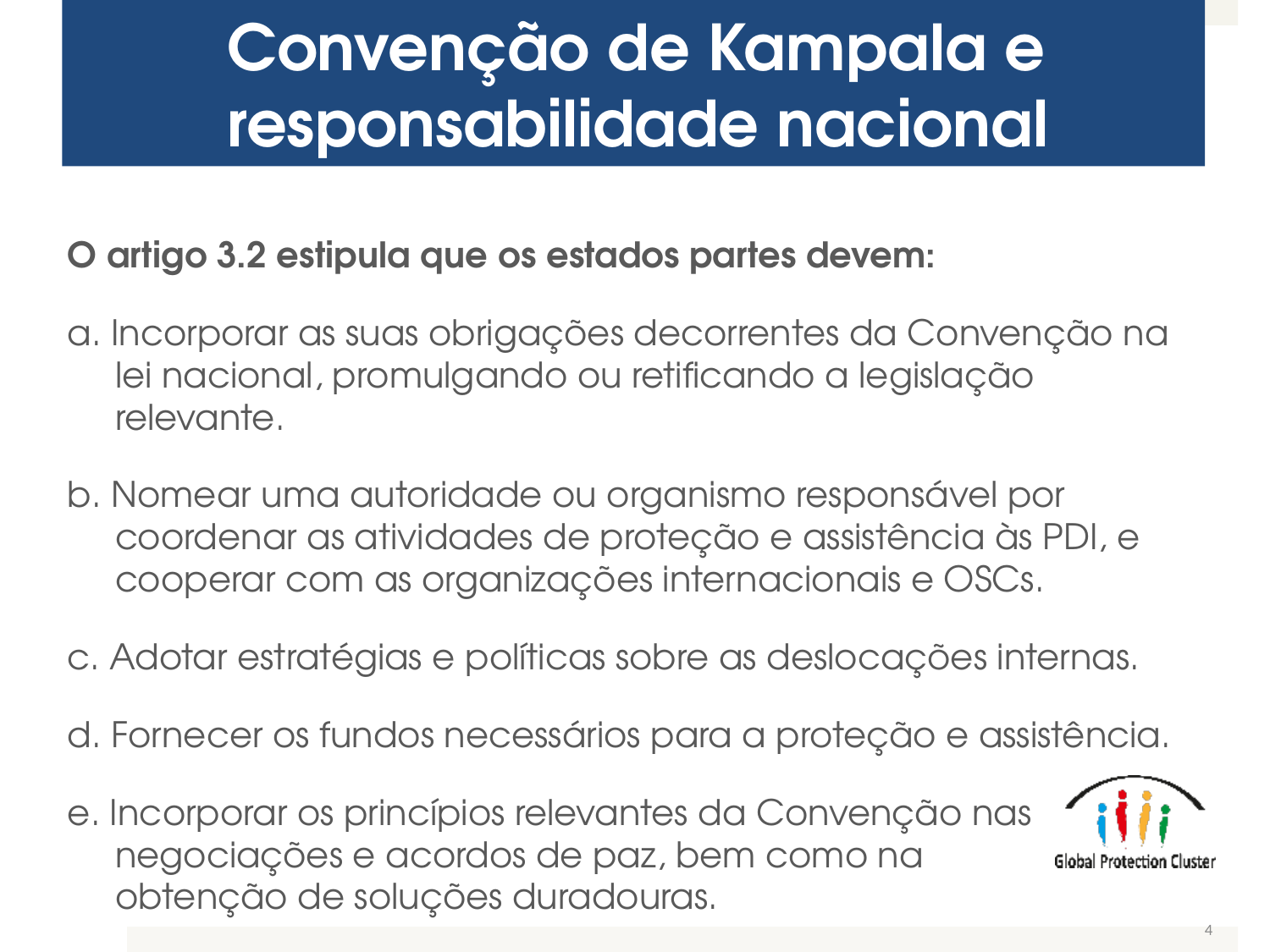

# Convenção de Kampala e responsabilidade nacional
O artigo 3.2 estipula que os estados partes devem:
a. Incorporar as suas obrigações decorrentes da Convenção na lei nacional, promulgando ou retificando a legislação relevante.
b. Nomear uma autoridade ou organismo responsável por coordenar as atividades de proteção e assistência às PDI, e cooperar com as organizações internacionais e OSCs.
c. Adotar estratégias e políticas sobre as deslocações internas.
d. Fornecer os fundos necessários para a proteção e assistência.
e. Incorporar os princípios relevantes da Convenção nas negociações e acordos de paz, bem como na           obtenção de soluções duradouras.